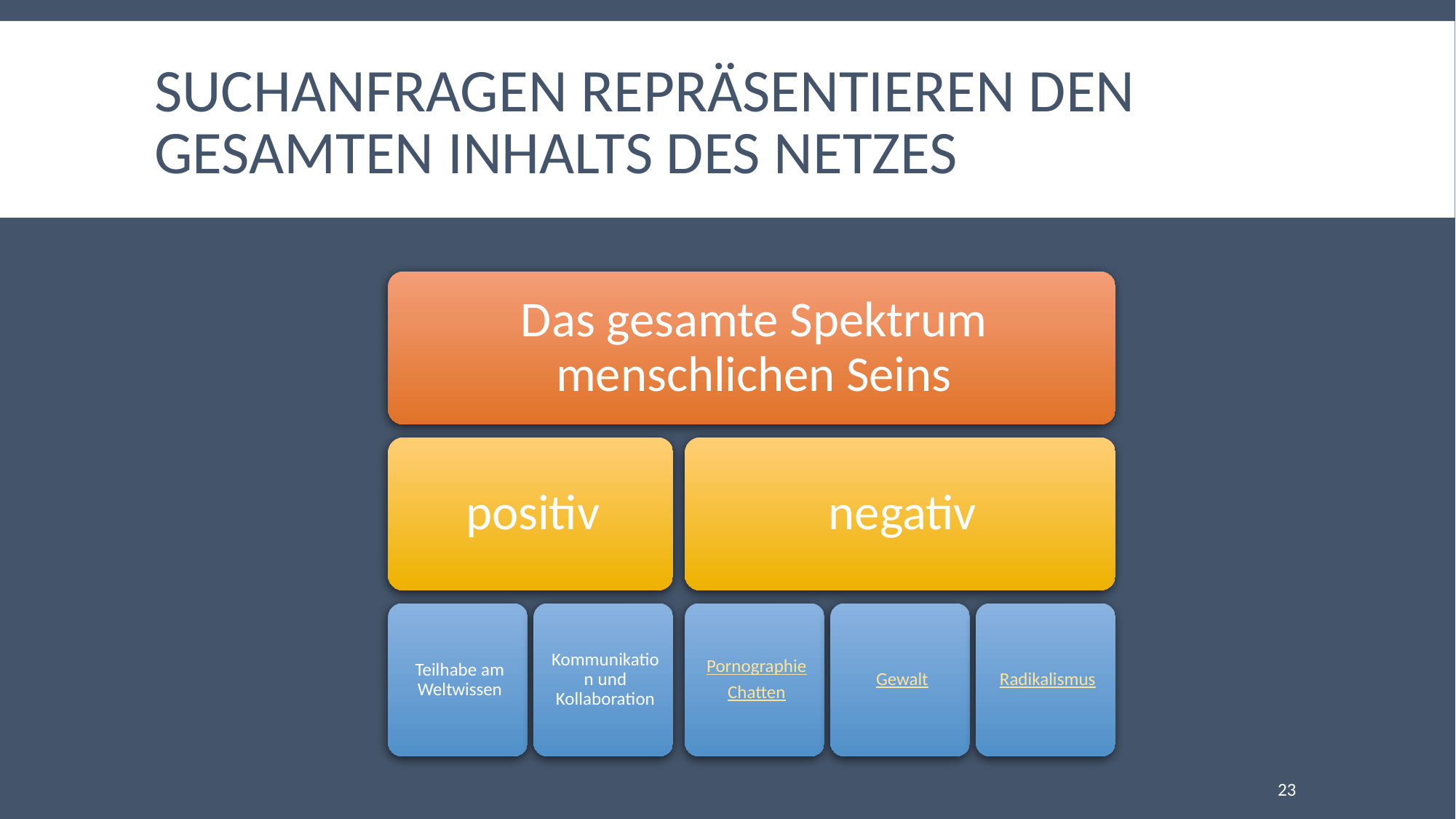

# Suchanfragen repräsentieren den gesamten Inhalts des Netzes
Das gesamte Spektrum menschlichen Seins
positiv
Teilhabe am Weltwissen
Kommunikation und Kollaboration
negativ
Pornographie
Chatten
Gewalt
Radikalismus
23